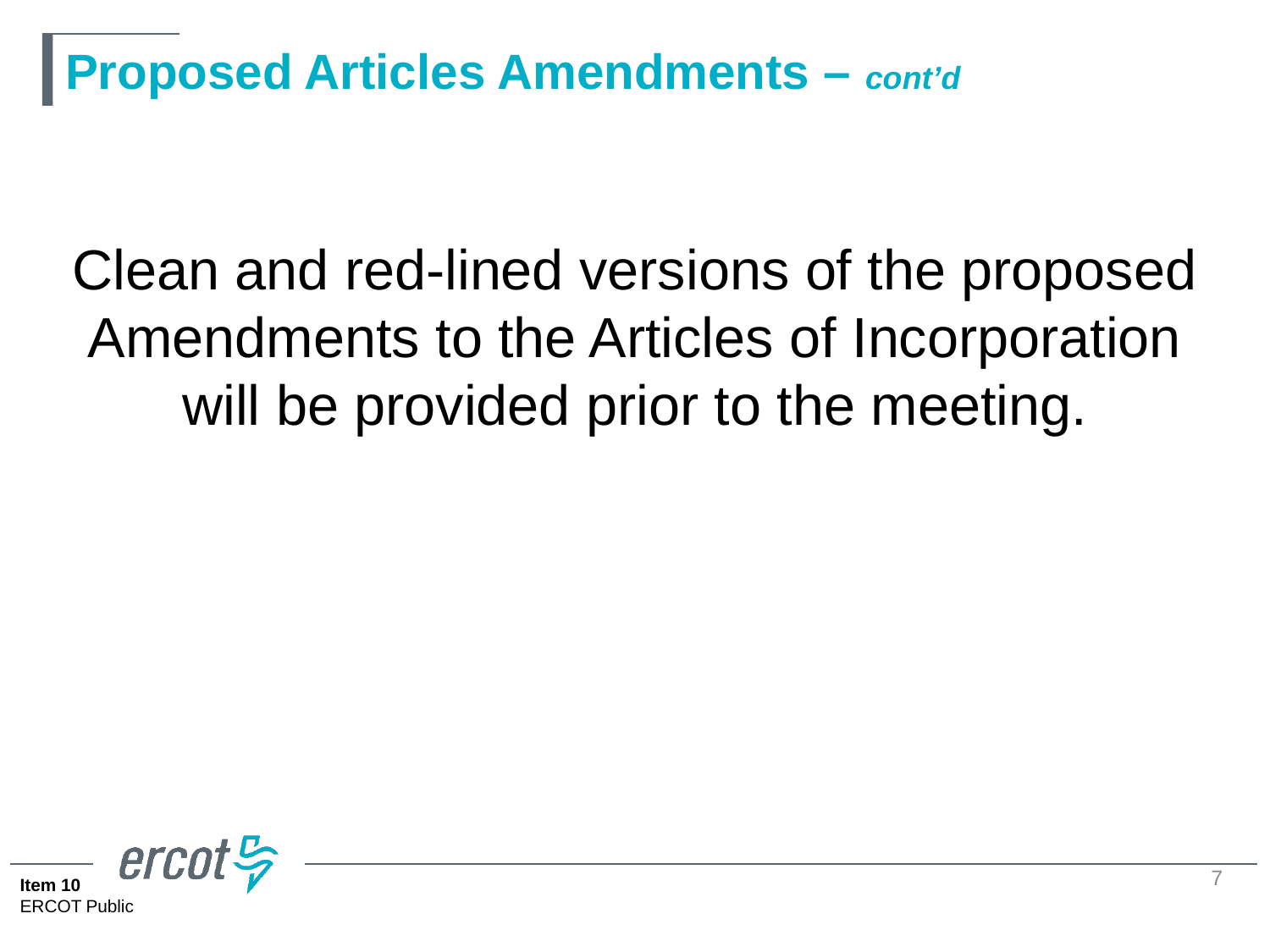

# Proposed Articles Amendments – cont’d

Clean and red-lined versions of the proposed Amendments to the Articles of Incorporation will be provided prior to the meeting.

7